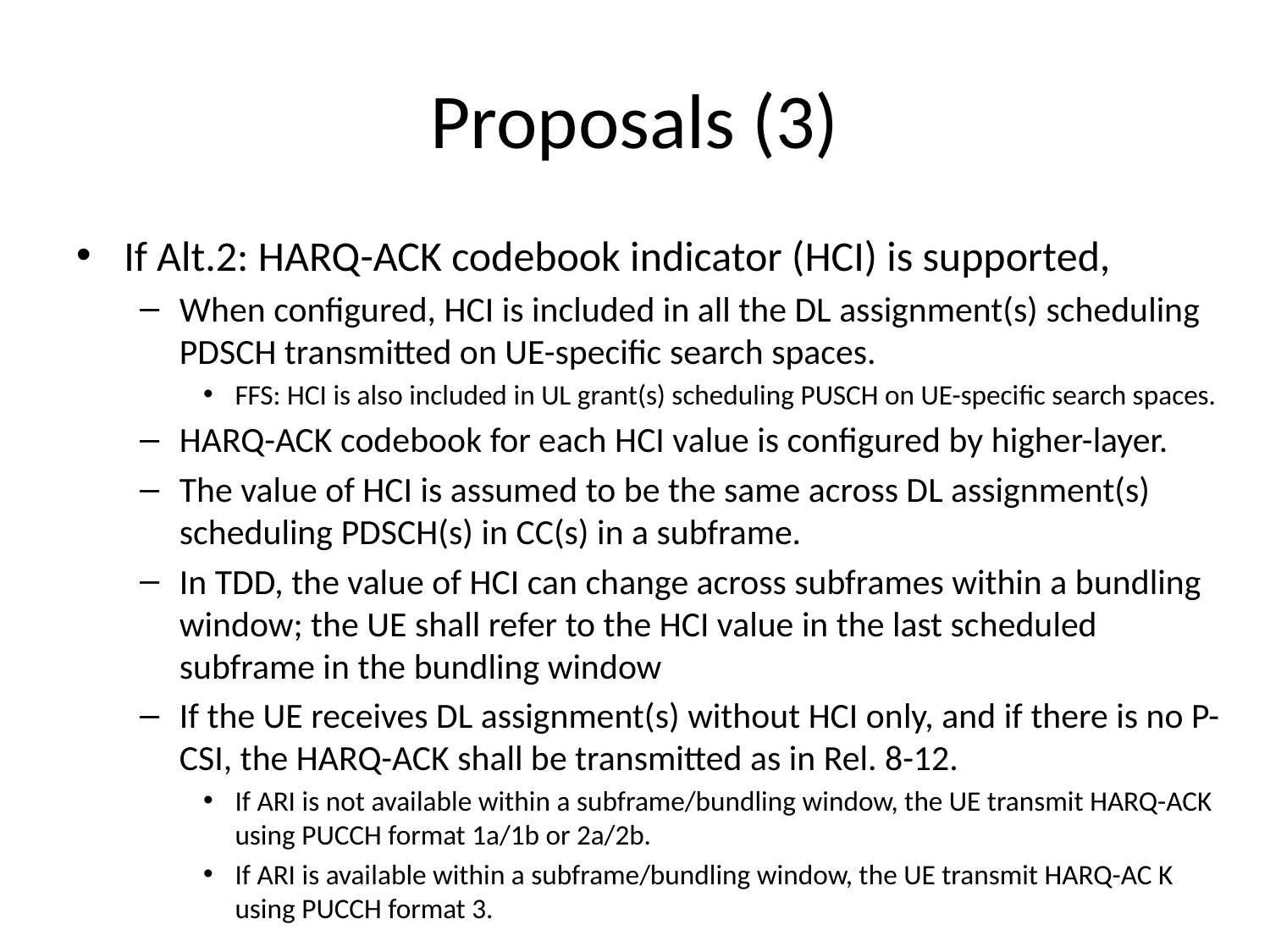

# Proposals (3)
If Alt.2: HARQ-ACK codebook indicator (HCI) is supported,
When configured, HCI is included in all the DL assignment(s) scheduling PDSCH transmitted on UE-specific search spaces.
FFS: HCI is also included in UL grant(s) scheduling PUSCH on UE-specific search spaces.
HARQ-ACK codebook for each HCI value is configured by higher-layer.
The value of HCI is assumed to be the same across DL assignment(s) scheduling PDSCH(s) in CC(s) in a subframe.
In TDD, the value of HCI can change across subframes within a bundling window; the UE shall refer to the HCI value in the last scheduled subframe in the bundling window
If the UE receives DL assignment(s) without HCI only, and if there is no P-CSI, the HARQ-ACK shall be transmitted as in Rel. 8-12.
If ARI is not available within a subframe/bundling window, the UE transmit HARQ-ACK using PUCCH format 1a/1b or 2a/2b.
If ARI is available within a subframe/bundling window, the UE transmit HARQ-AC K using PUCCH format 3.